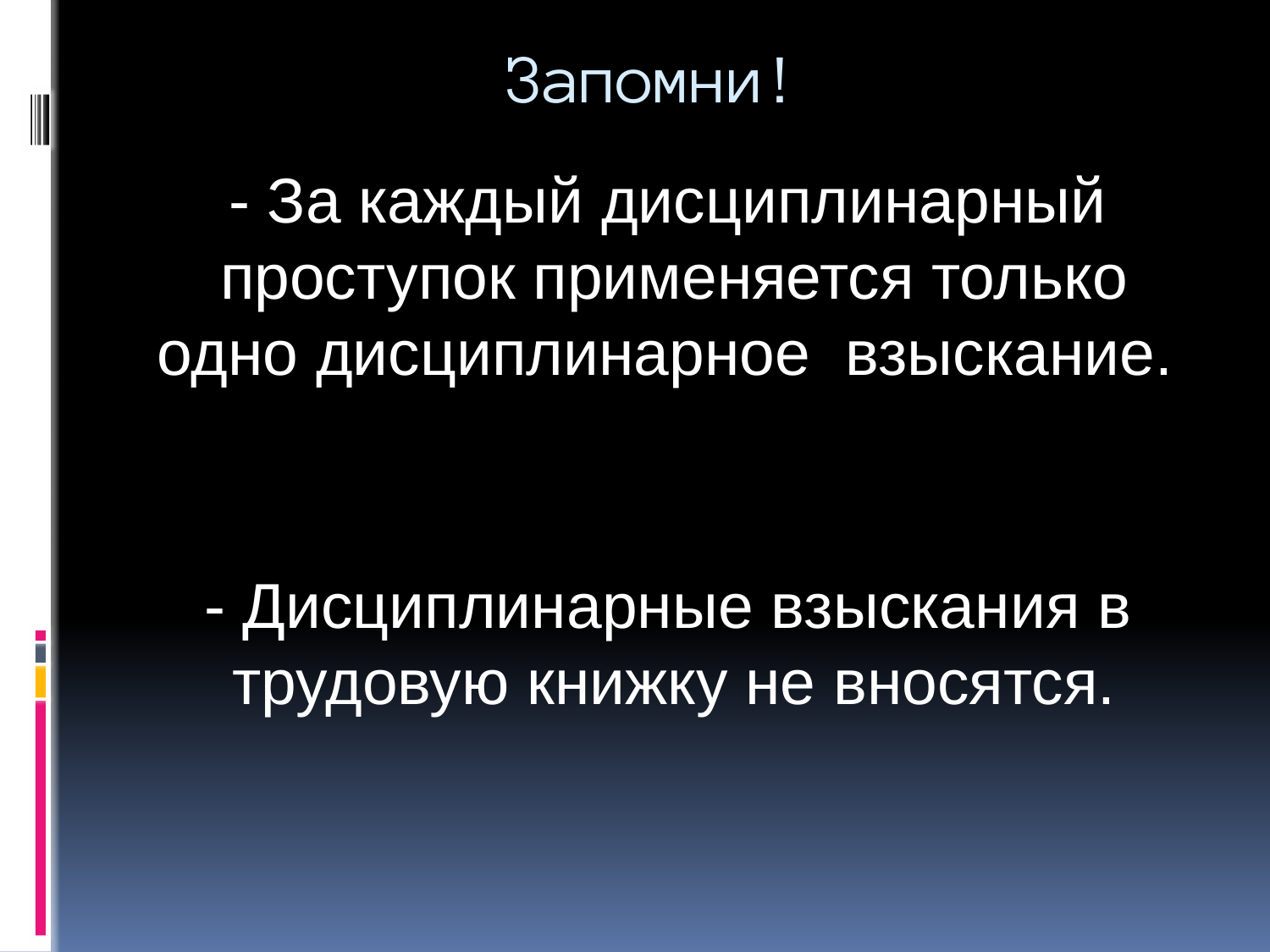

# Запомни!
  - За каждый дисциплинарный проступок применяется только одно дисциплинарное  взыскание.

  - Дисциплинарные взыскания в трудовую книжку не вносятся.